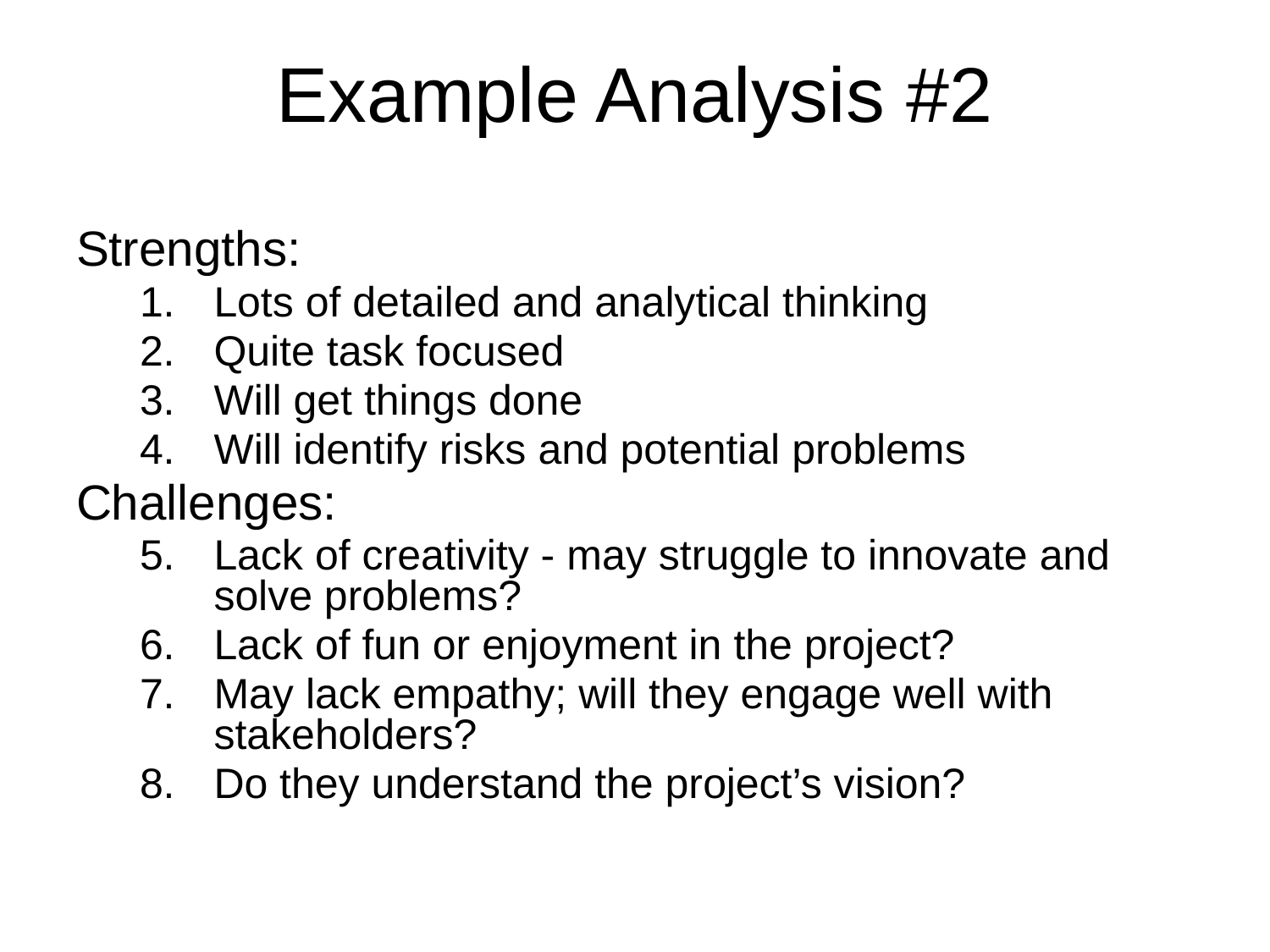

# Example Analysis #2
Strengths:
Lots of detailed and analytical thinking
Quite task focused
Will get things done
Will identify risks and potential problems
Challenges:
Lack of creativity - may struggle to innovate and  solve problems?
Lack of fun or enjoyment in the project?
May lack empathy; will they engage well with stakeholders?
Do they understand the project’s vision?